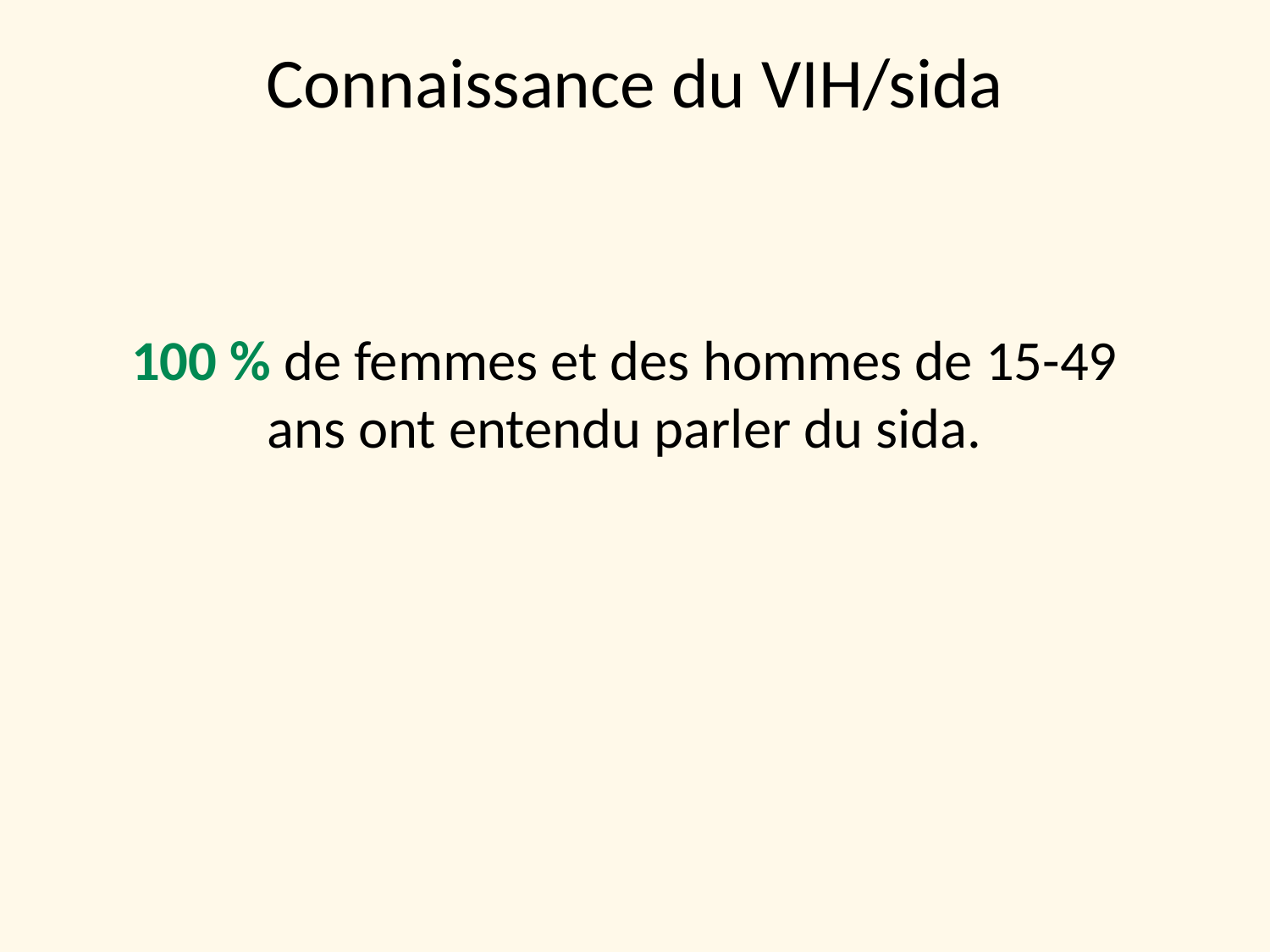

# Connaissance du VIH/sida
100 % de femmes et des hommes de 15-49 ans ont entendu parler du sida.